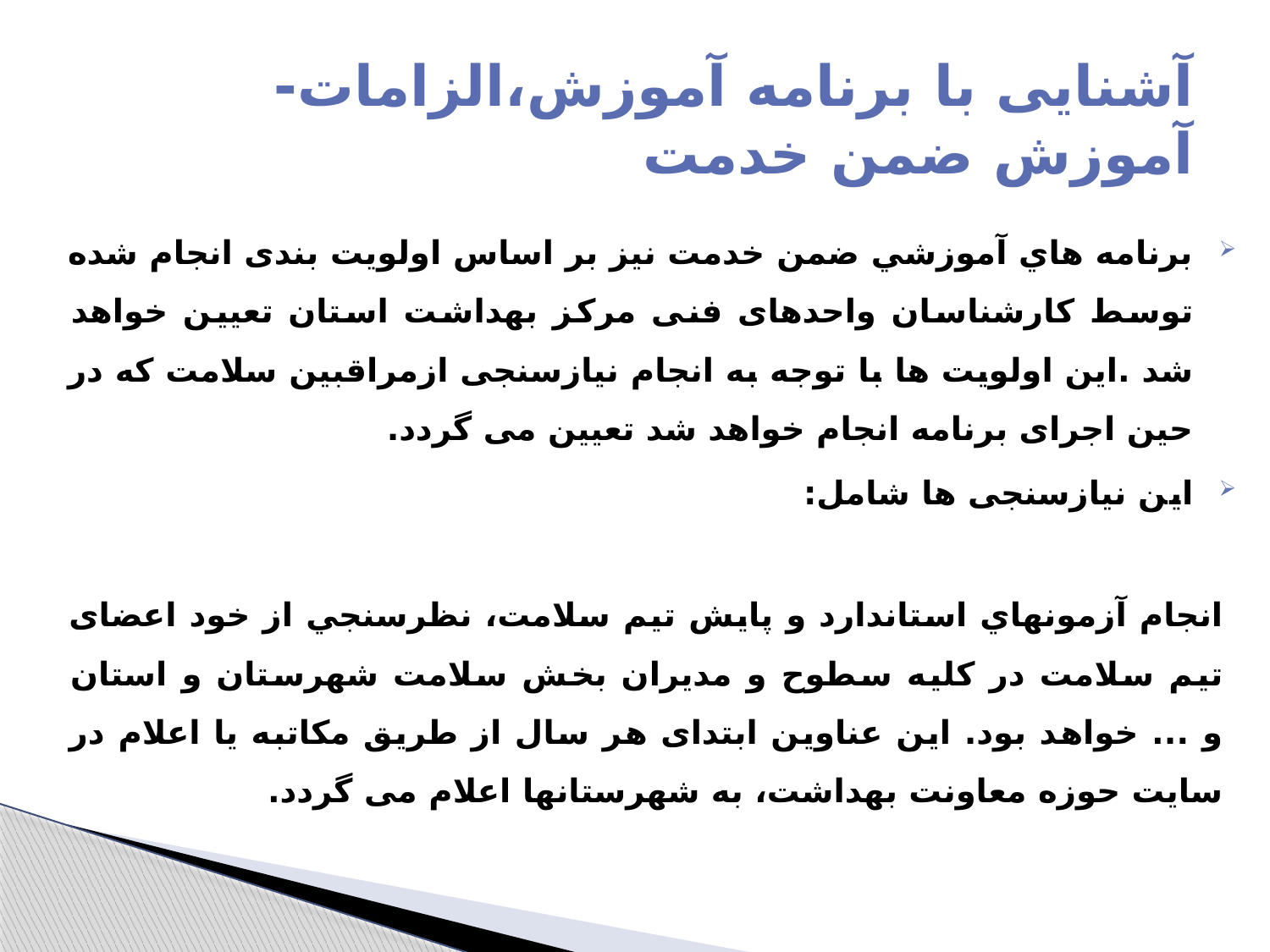

# آشنایی با برنامه آموزش،الزامات- آموزش ضمن خدمت
برنامه هاي آموزشي ضمن خدمت نیز بر اساس اولویت بندی انجام شده توسط کارشناسان واحدهای فنی مرکز بهداشت استان تعیین خواهد شد .این اولویت ها با توجه به انجام نیازسنجی ازمراقبین سلامت که در حین اجرای برنامه انجام خواهد شد تعیین می گردد.
این نیازسنجی ها شامل:
انجام آزمونهاي استاندارد و پایش تیم سلامت، نظرسنجي از خود اعضای تیم سلامت در کلیه سطوح و مديران بخش سلامت شهرستان و استان و ... خواهد بود. این عناوین ابتدای هر سال از طریق مکاتبه یا اعلام در سایت حوزه معاونت بهداشت، به شهرستانها اعلام می گردد.